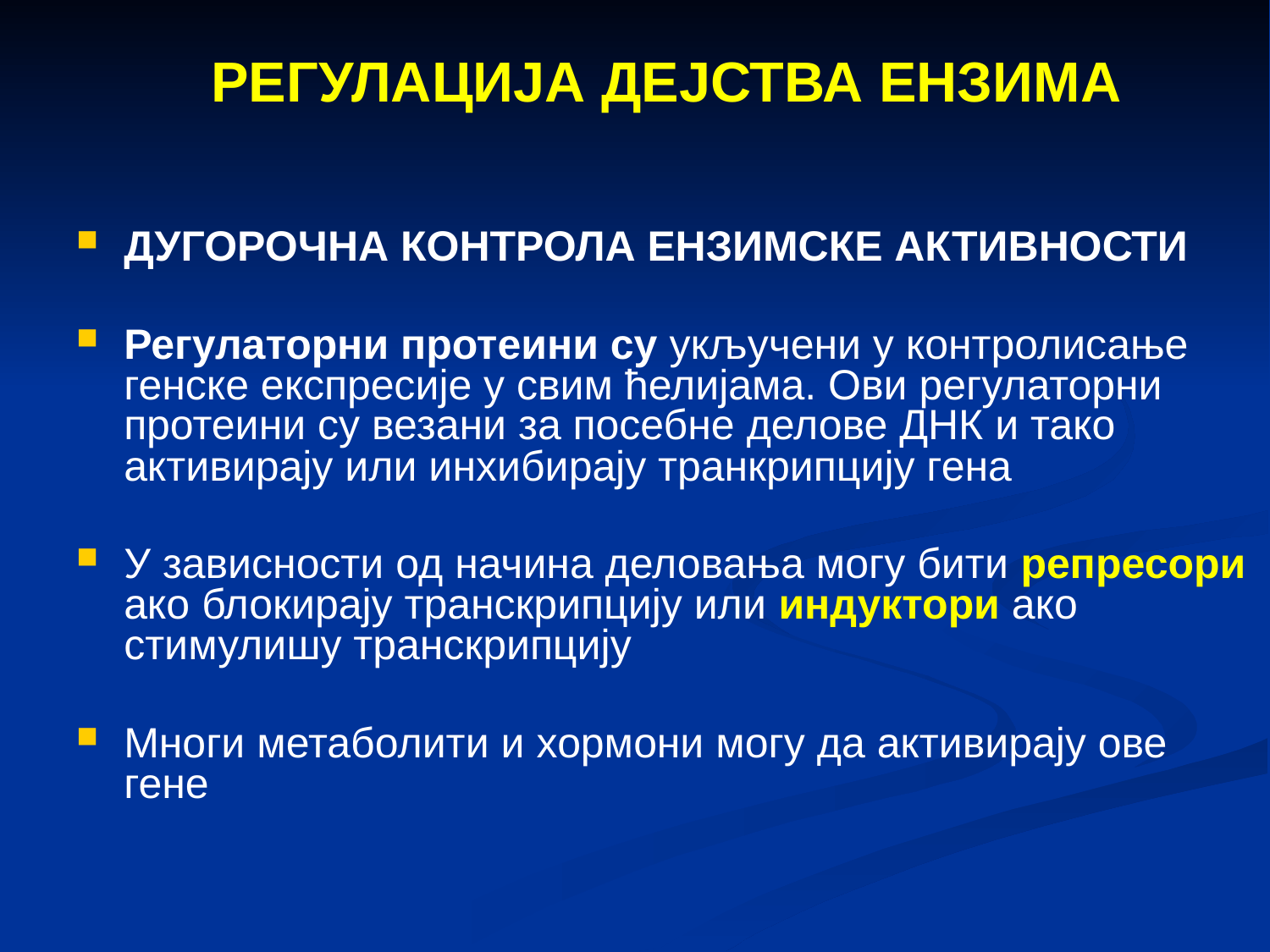

РЕГУЛАЦИЈА ДЕЈСТВА ЕНЗИМА
ДУГОРОЧНА КОНТРОЛА ЕНЗИМСКЕ АКТИВНОСТИ

Регулаторни протеини су укључени у контролисање генске експресије у свим ћелијама. Ови регулаторни протеини су везани за посебне делове ДНК и тако активирају или инхибирају транкрипцију гена

У зависности од начина деловања могу бити репресори ако блокирају транскрипцију или индуктори ако стимулишу транскрипцију

Многи метаболити и хормони могу да активирају ове гене